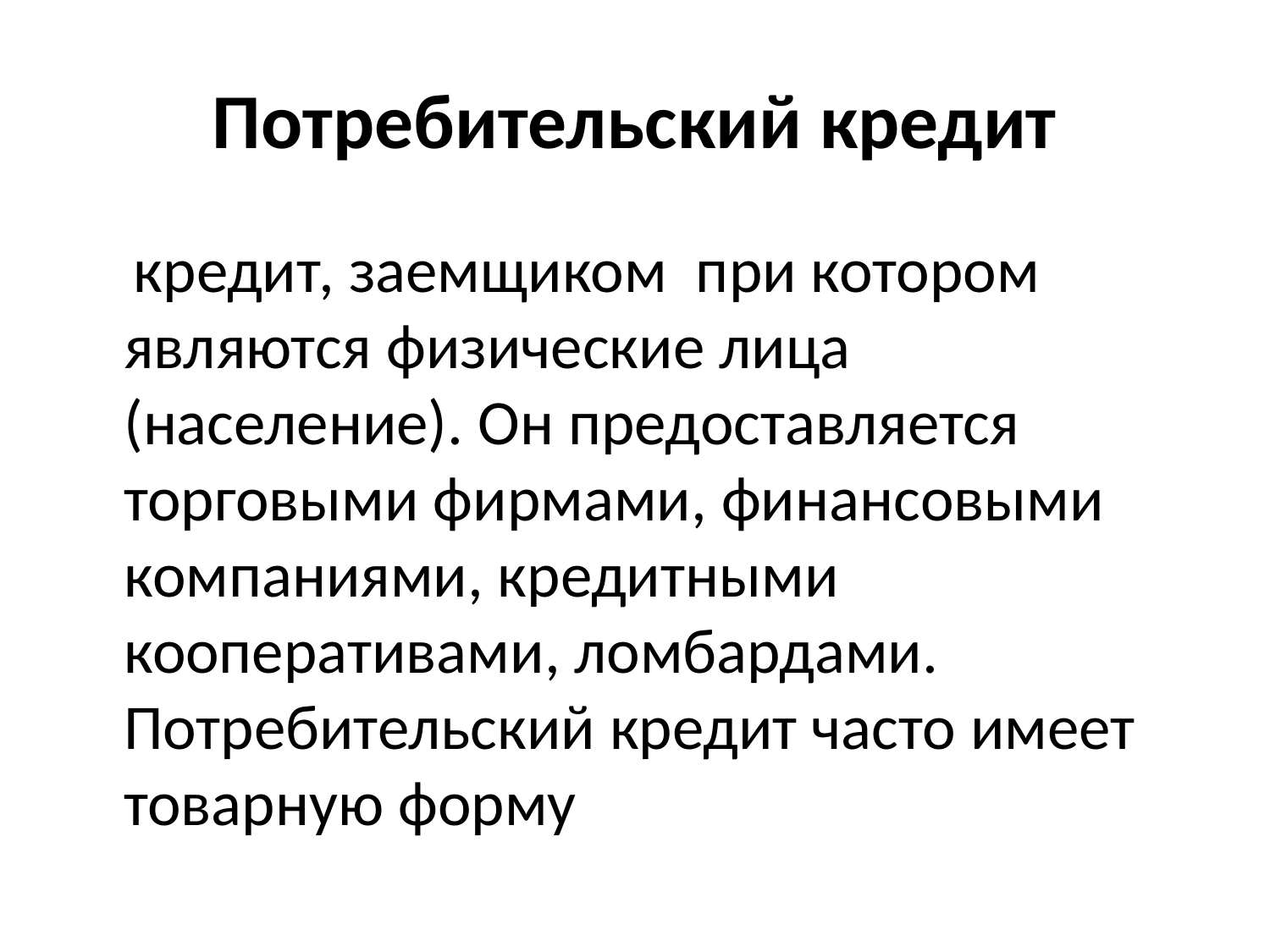

# Потребительский кредит
    кредит, заемщиком  при котором являются физические лица (население). Он предоставляется торговыми фирмами, финансовыми компаниями, кредитными кооперативами, ломбардами. Потребительский кредит часто имеет товарную форму